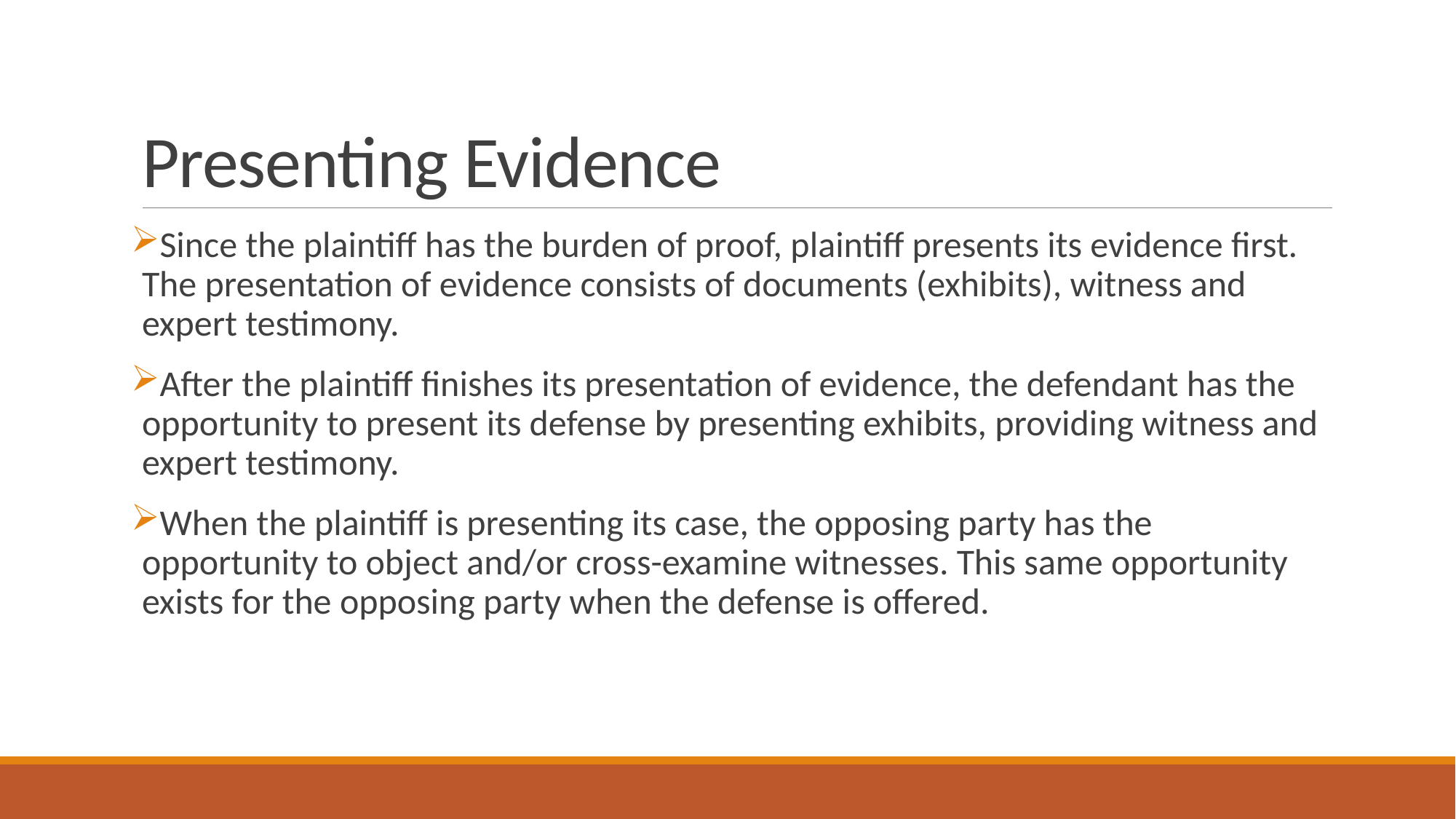

# Presenting Evidence
Since the plaintiff has the burden of proof, plaintiff presents its evidence first. The presentation of evidence consists of documents (exhibits), witness and expert testimony.
After the plaintiff finishes its presentation of evidence, the defendant has the opportunity to present its defense by presenting exhibits, providing witness and expert testimony.
When the plaintiff is presenting its case, the opposing party has the opportunity to object and/or cross-examine witnesses. This same opportunity exists for the opposing party when the defense is offered.